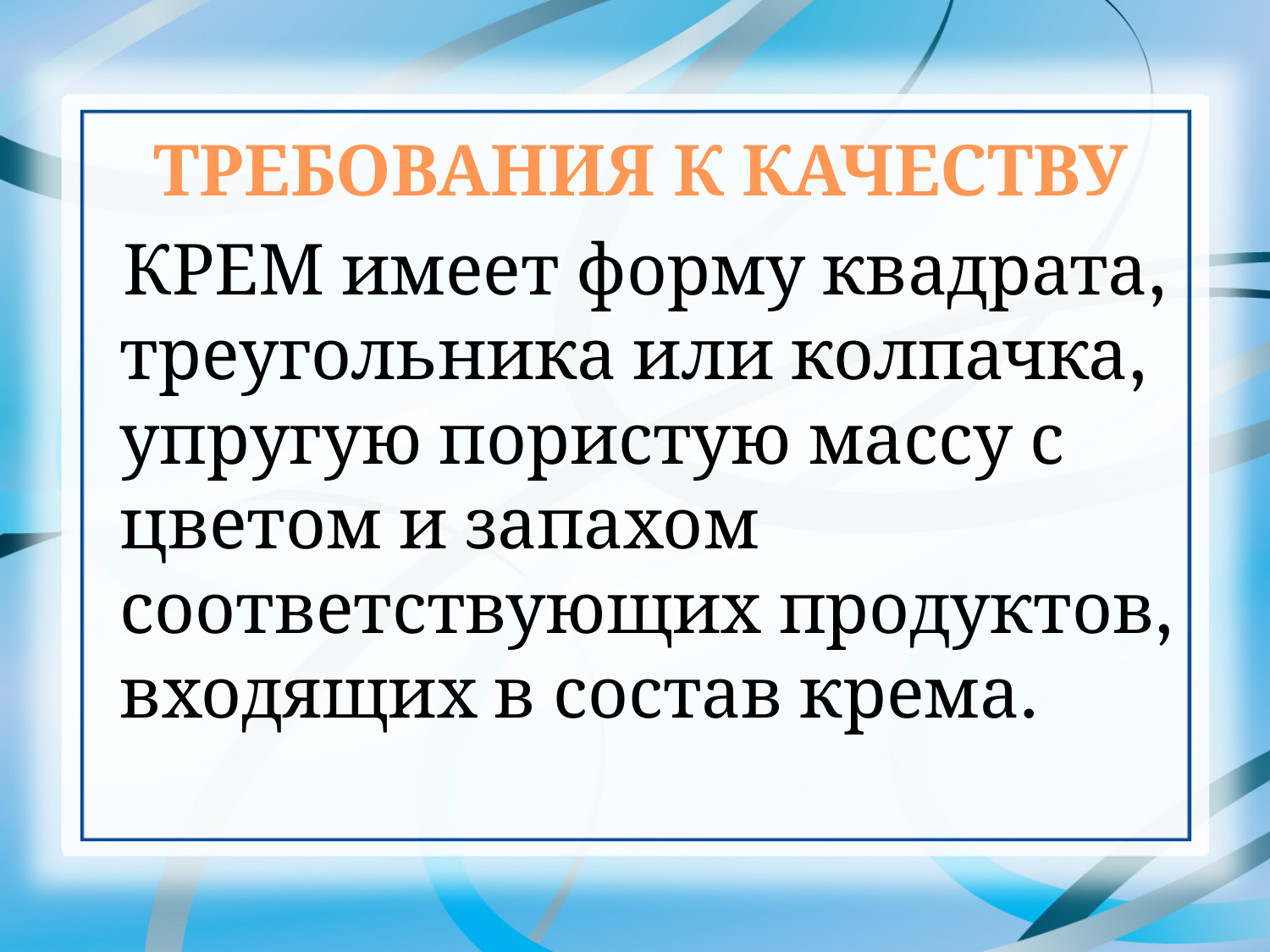

ТРЕБОВАНИЯ К КАЧЕСТВУ
   КРЕМ имеет форму квадрата, треугольника или колпачка, упругую пористую массу с цветом и запахом соответствующих продуктов, входящих в состав крема.